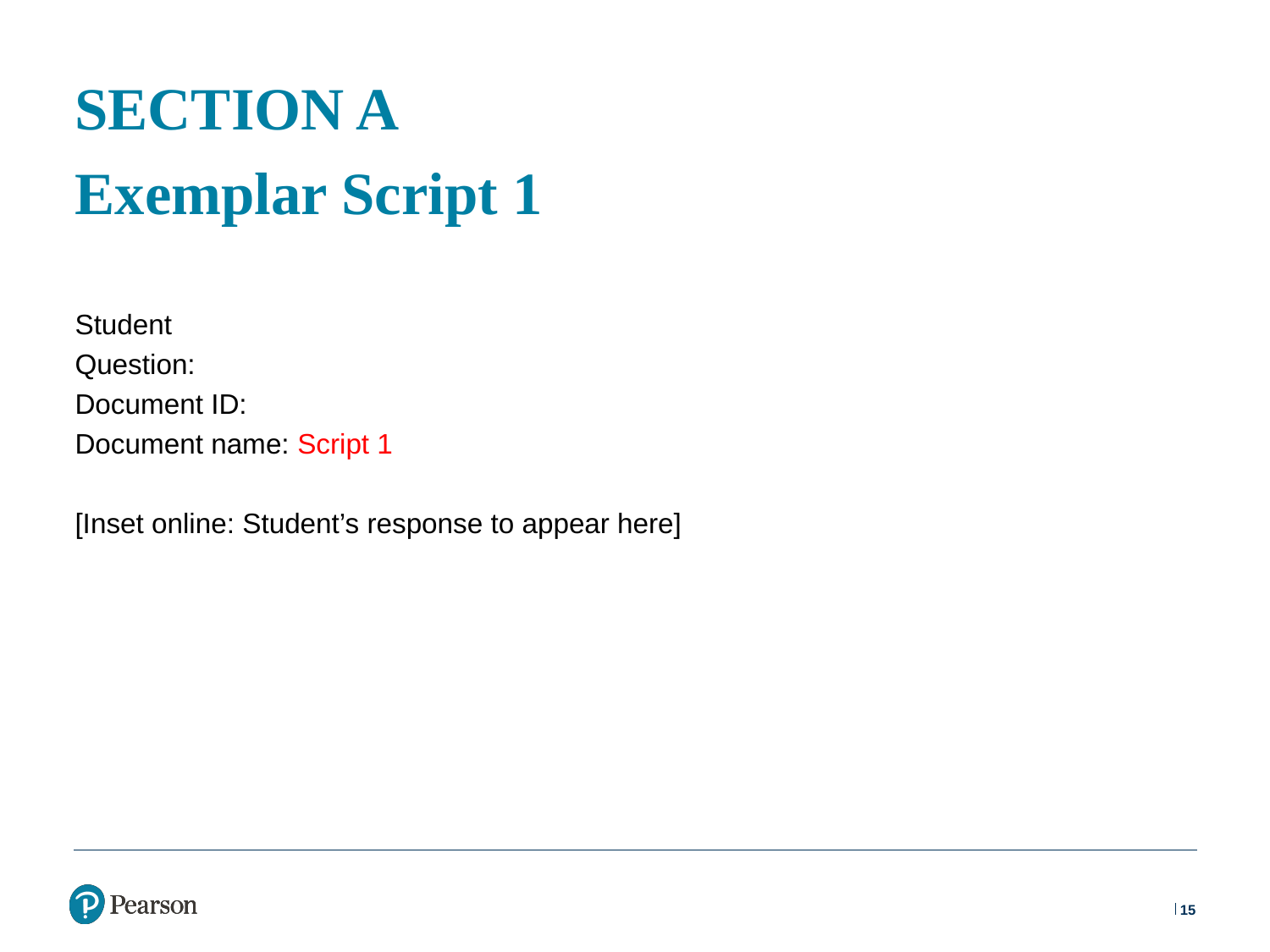

# SECTION A Exemplar Script 1
Student
Question:
Document ID:
Document name: Script 1

[Inset online: Student’s response to appear here]

15